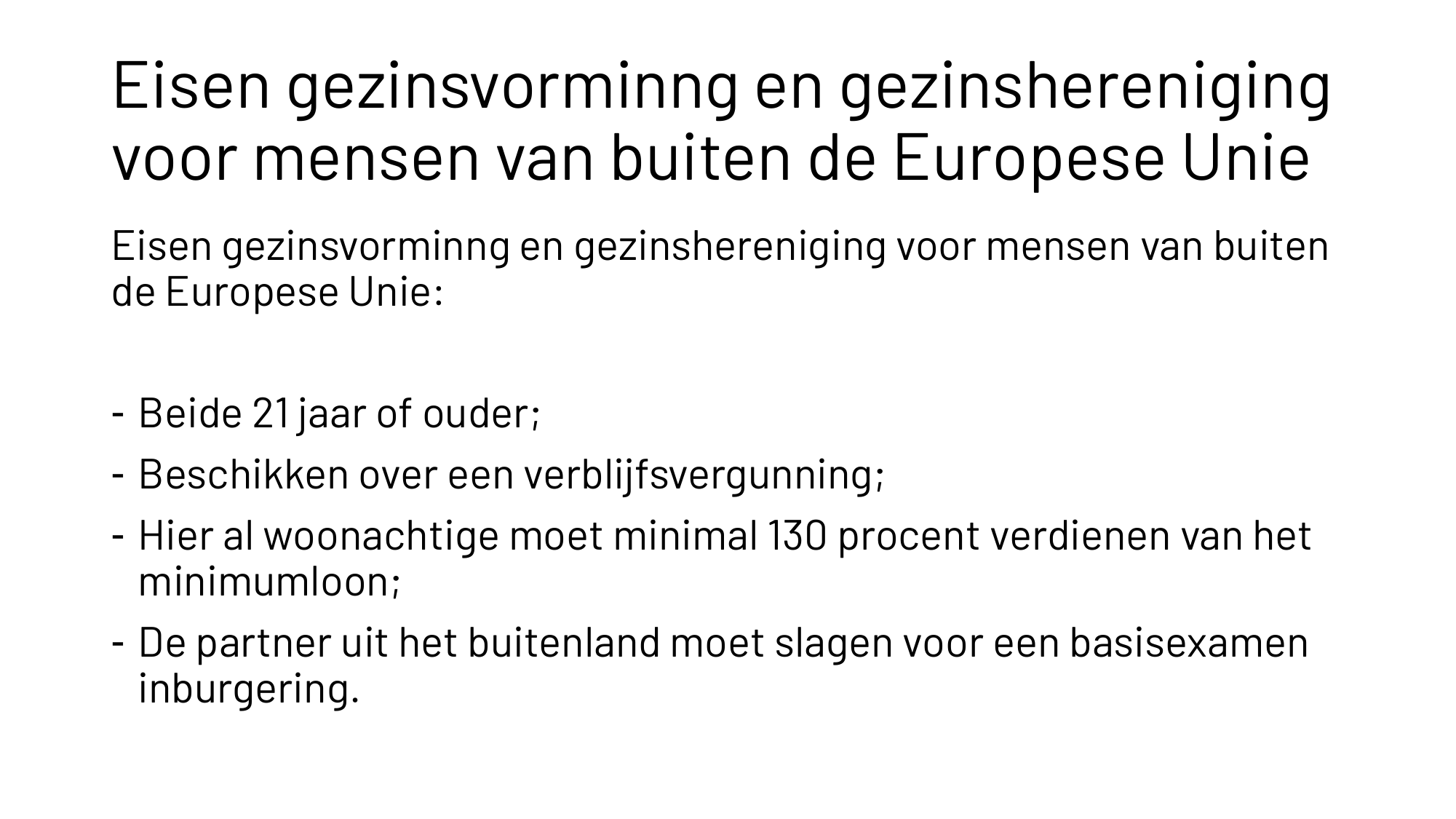

# Eisen gezinsvorminng en gezinshereniging voor mensen van buiten de Europese Unie
Eisen gezinsvorminng en gezinshereniging voor mensen van buiten de Europese Unie:

Beide 21 jaar of ouder;
Beschikken over een verblijfsvergunning;
Hier al woonachtige moet minimal 130 procent verdienen van het minimumloon;
De partner uit het buitenland moet slagen voor een basisexamen inburgering.